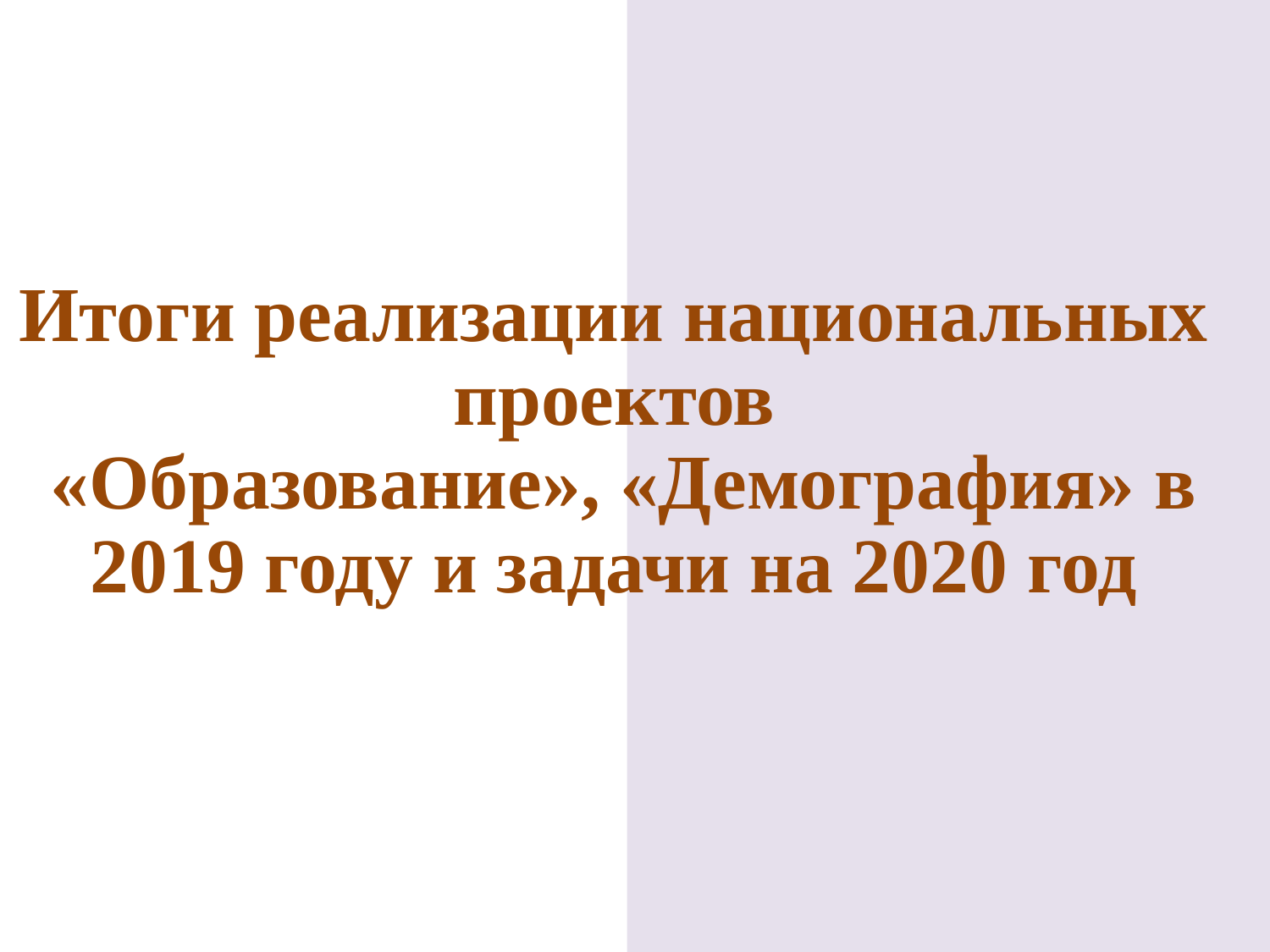

Итоги реализации национальных проектов
 «Образование», «Демография» в 2019 году и задачи на 2020 год